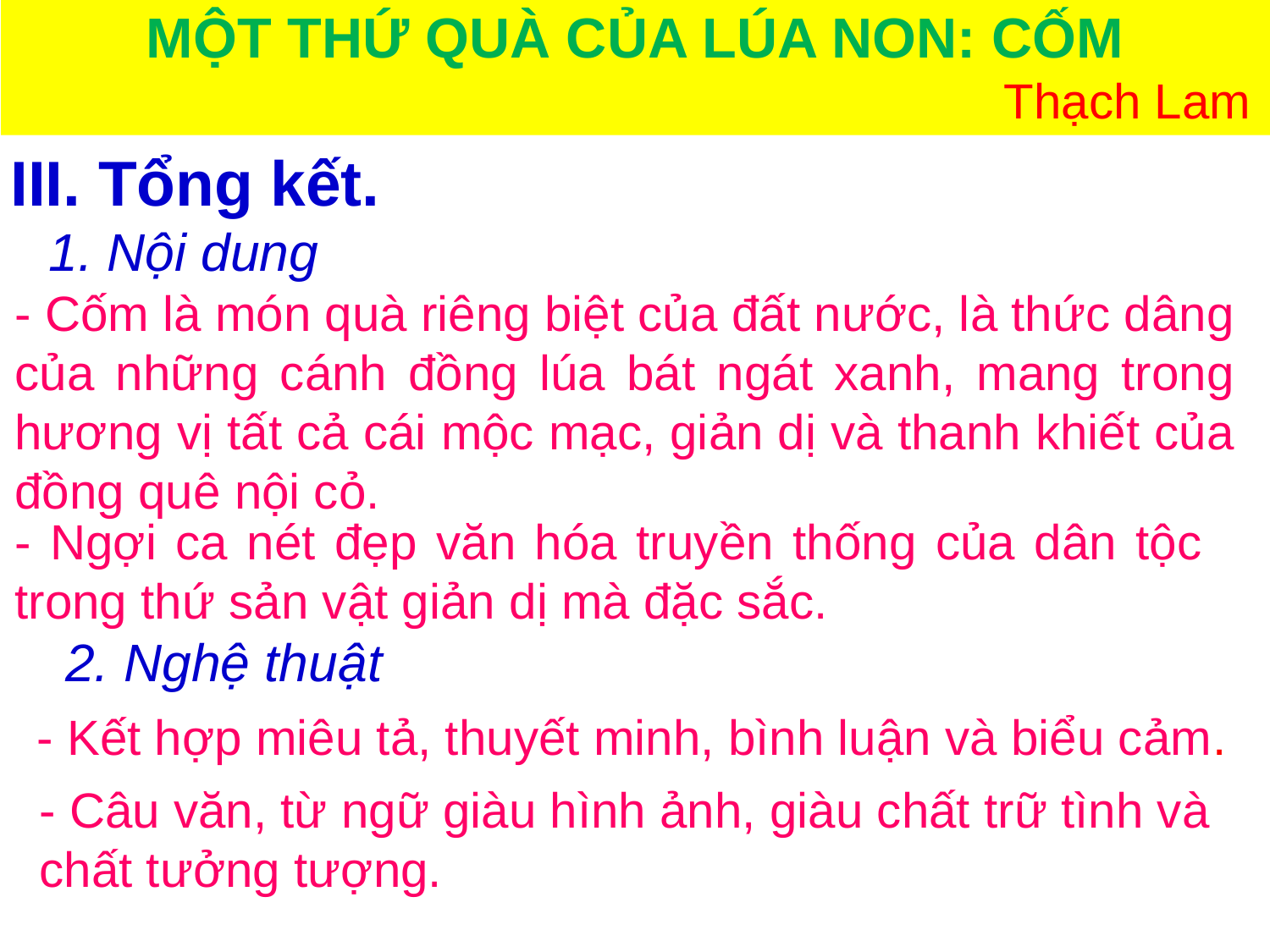

MỘT THỨ QUÀ CỦA LÚA NON: CỐM
                                                                        Thạch Lam
III. Tổng kết.
1. Nội dung
- Cốm là món quà riêng biệt của đất nước, là thức dâng của những cánh đồng lúa bát ngát xanh, mang trong hương vị tất cả cái mộc mạc, giản dị và thanh khiết của đồng quê nội cỏ.
- Ngợi ca nét đẹp văn hóa truyền thống của dân tộc trong thứ sản vật giản dị mà đặc sắc.
2. Nghệ thuật
- Kết hợp miêu tả, thuyết minh, bình luận và biểu cảm.
- Câu văn, từ ngữ giàu hình ảnh, giàu chất trữ tình và chất tưởng tượng.